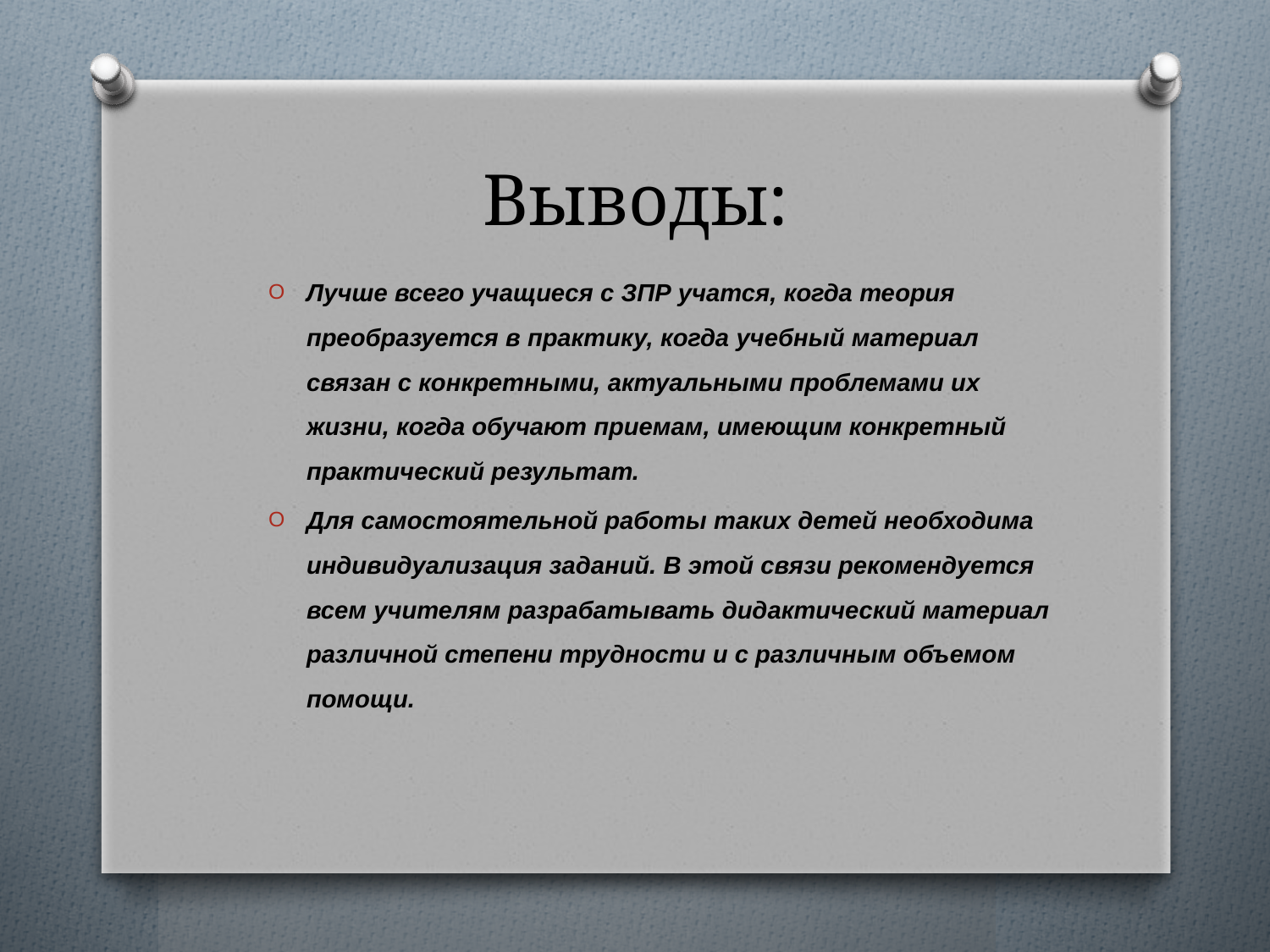

# Выводы:
Лучше всего учащиеся с ЗПР учатся, когда теория преобразуется в практику, когда учебный материал связан с конкретными, актуальными проблемами их жизни, когда обучают приемам, имеющим конкретный практический результат.
Для самостоятельной работы таких детей необходима индивидуализация заданий. В этой связи рекомендуется всем учителям разрабатывать дидактический материал различной степени трудности и с различным объемом помощи.